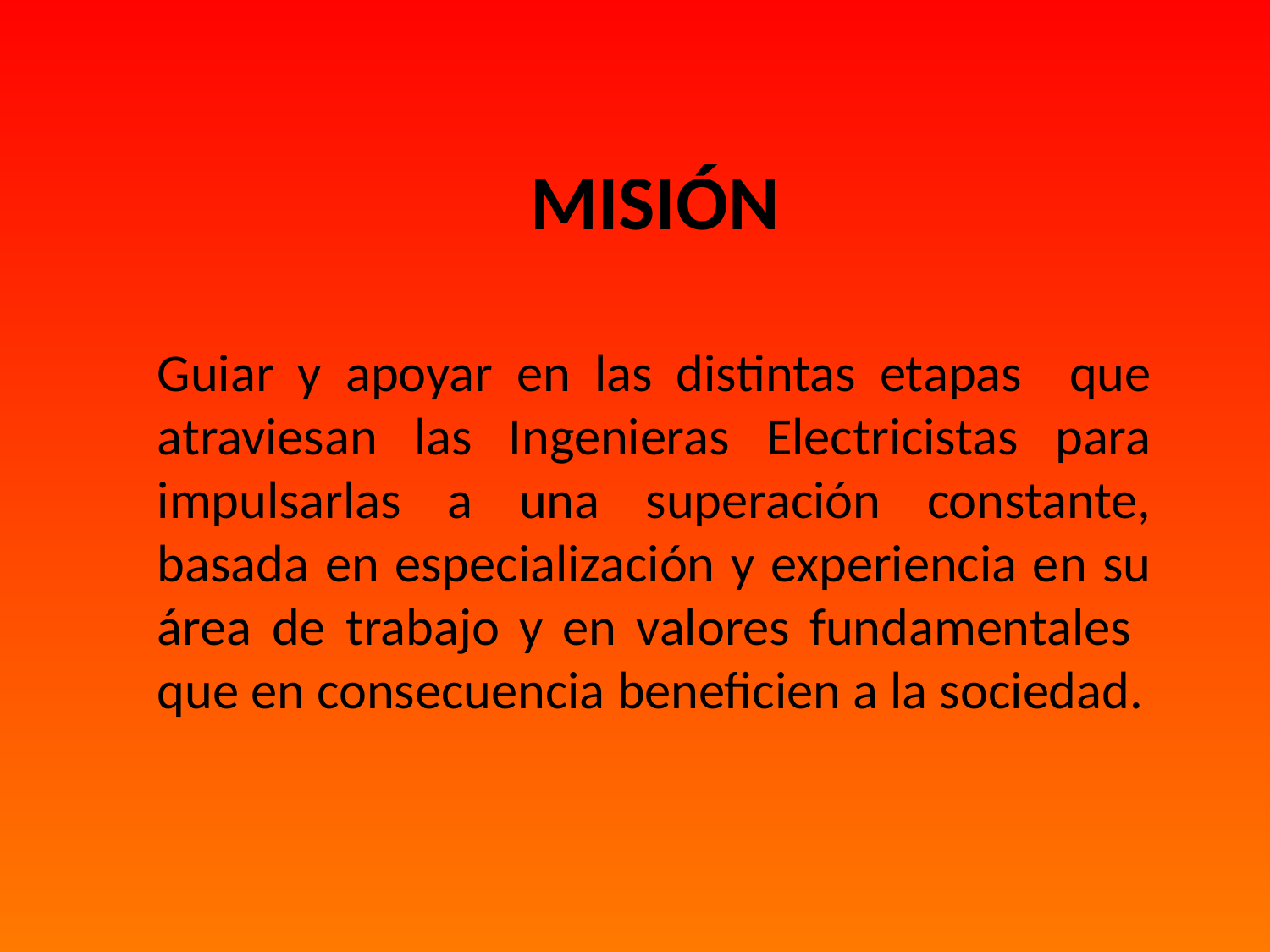

MISIÓN

Guiar y apoyar en las distintas etapas  que atraviesan las Ingenieras Electricistas para impulsarlas a una superación constante, basada en especialización y experiencia en su área de trabajo y en valores fundamentales  que en consecuencia beneficien a la sociedad.